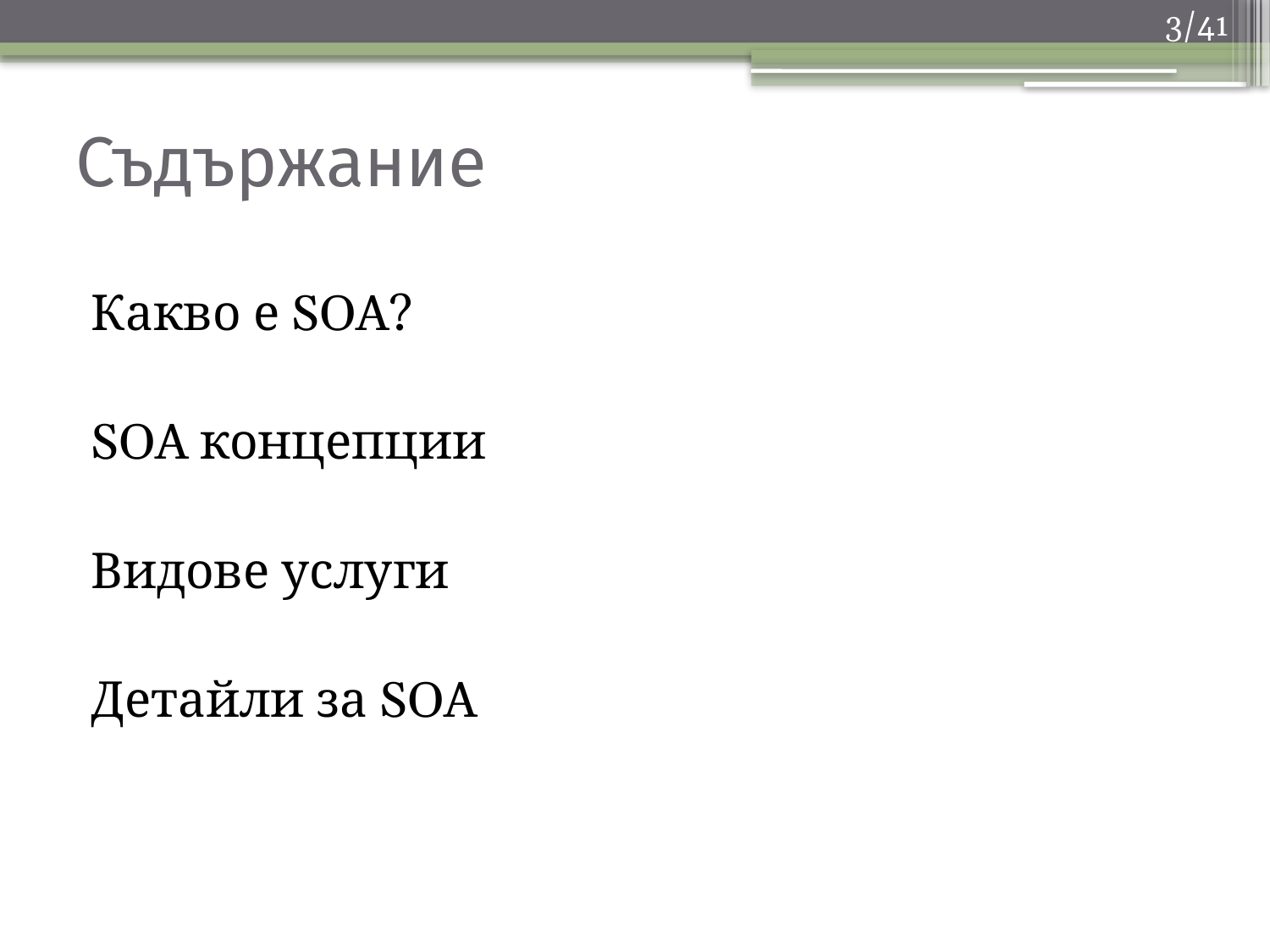

3/41
Съдържание
Какво е SOA?

SOA концепции

Видове услуги

Детайли за SOA